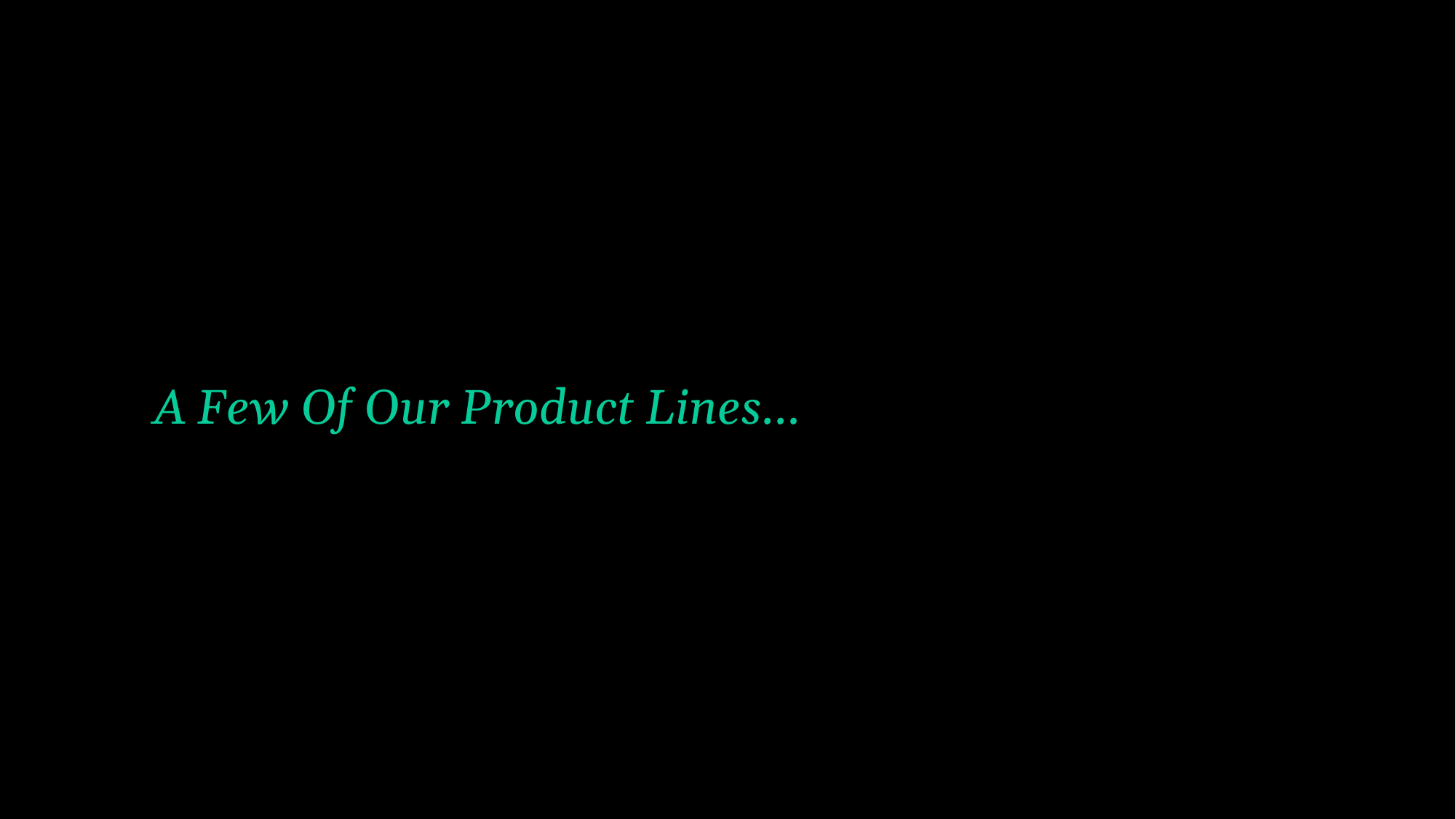

# A Few Of Our Product Lines…